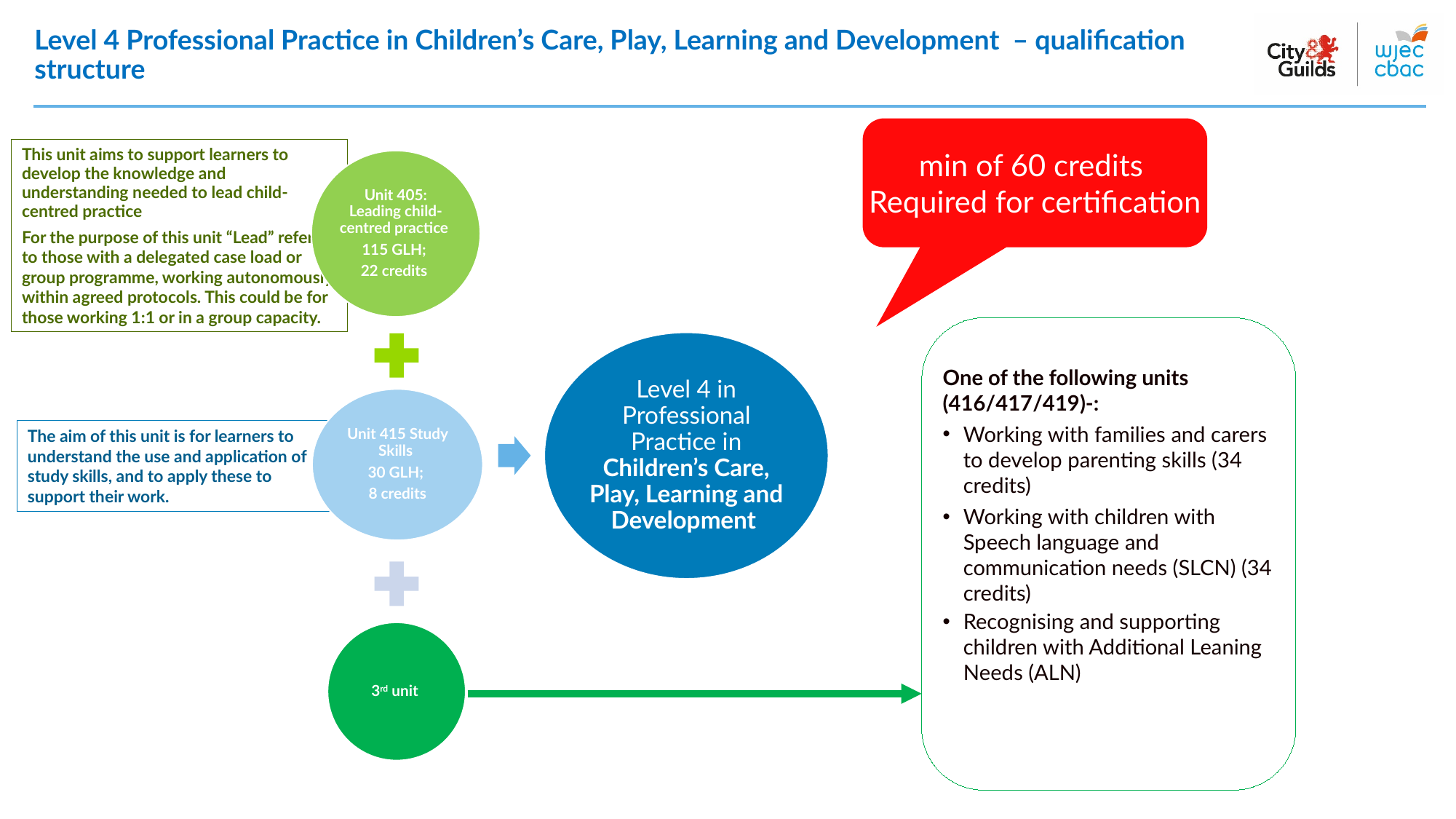

# Level 4 Professional Practice in Children’s Care, Play, Learning and Development  – qualification structure
min of 60 credits
Required for certification
This unit aims to support learners to develop the knowledge and understanding needed to lead child-centred practice
For the purpose of this unit “Lead” refers to those with a delegated case load or group programme, working autonomously within agreed protocols. This could be for those working 1:1 or in a group capacity.
Unit 405: Leading child-centred practice
115 GLH;
22 credits

Unit 415 Study Skills
30 GLH;
8 credits

3rd unit

Level 4 in Professional Practice in Children’s Care, Play, Learning and Development

One of the following units (416/417/419)-:
Working with families and carers to develop parenting skills (34 credits)
Working with children with Speech language and communication needs (SLCN) (34 credits)
Recognising and supporting children with Additional Leaning Needs (ALN)
The aim of this unit is for learners to understand the use and application of study skills, and to apply these to support their work.